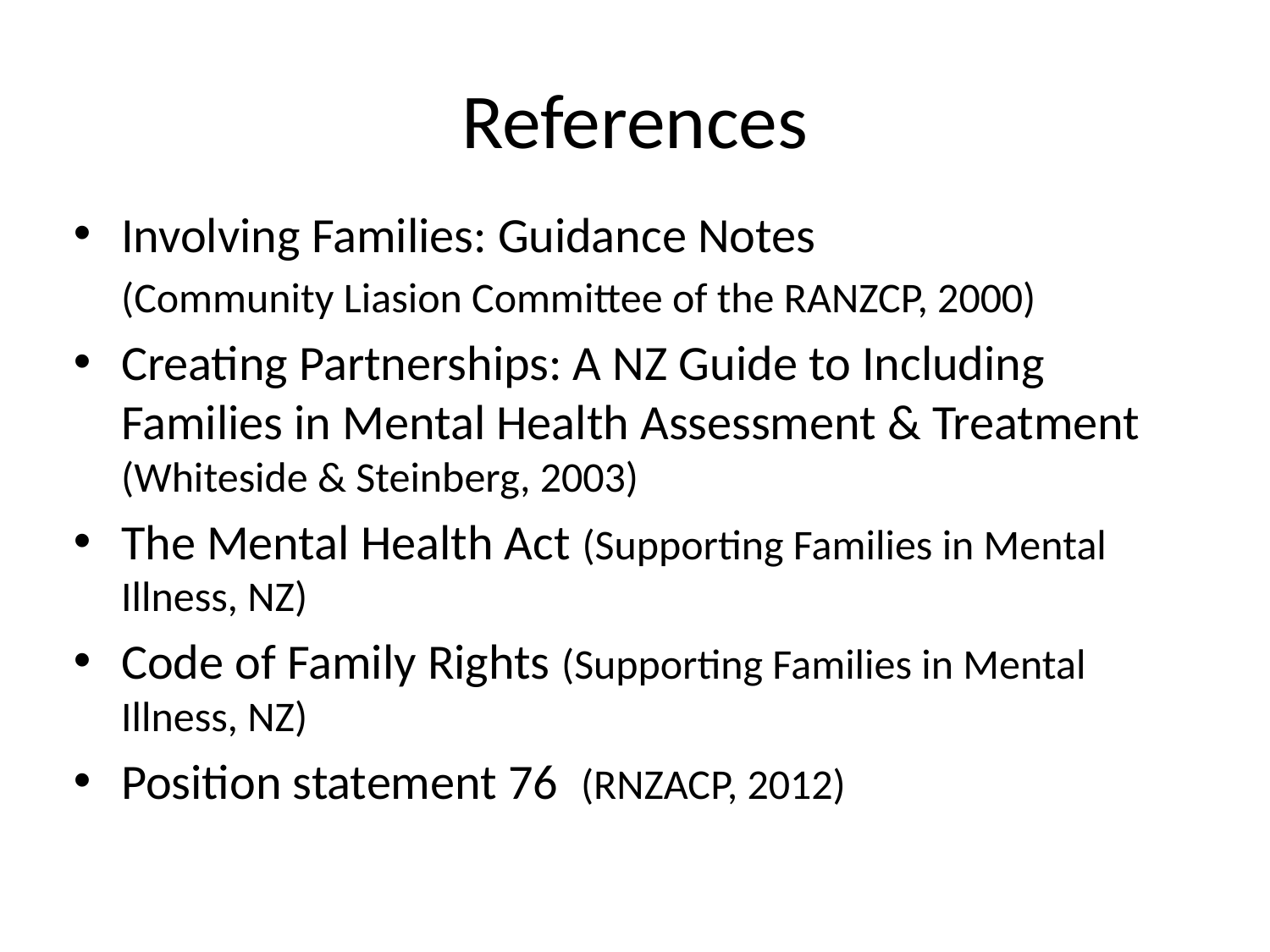

# References
Involving Families: Guidance Notes
     (Community Liasion Committee of the RANZCP, 2000)
Creating Partnerships: A NZ Guide to Including Families in Mental Health Assessment & Treatment  (Whiteside & Steinberg, 2003)
The Mental Health Act (Supporting Families in Mental Illness, NZ)
Code of Family Rights (Supporting Families in Mental Illness, NZ)
Position statement 76  (RNZACP, 2012)